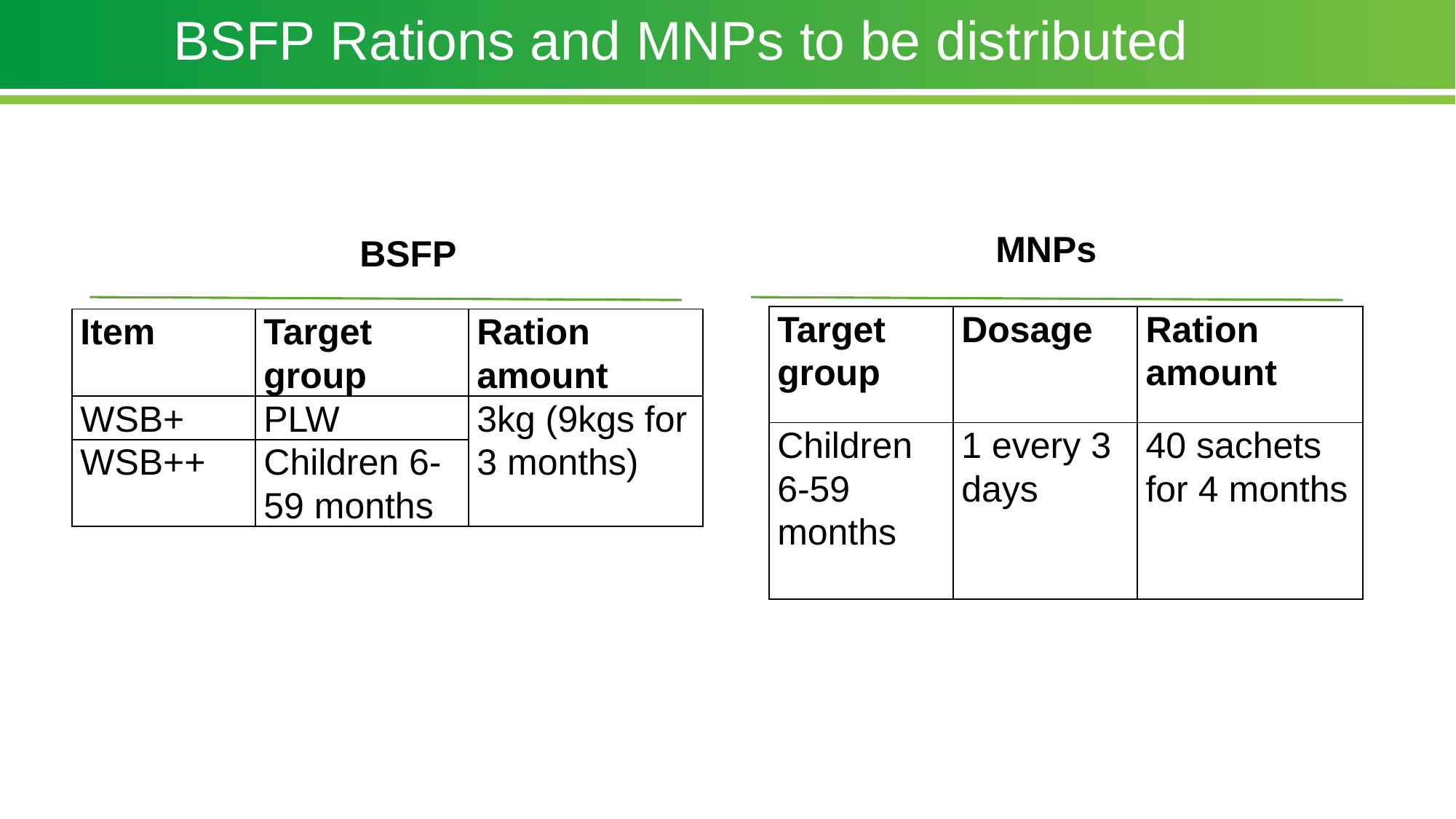

# BSFP Rations and MNPs to be distributed
MNPs
BSFP

| Target group | Dosage | Ration amount |
| --- | --- | --- |
| Children 6-59 months | 1 every 3 days | 40 sachets for 4 months |
| Item | Target group | Ration amount |
| --- | --- | --- |
| WSB+ | PLW | 3kg (9kgs for 3 months) |
| WSB++ | Children 6-59 months |  |